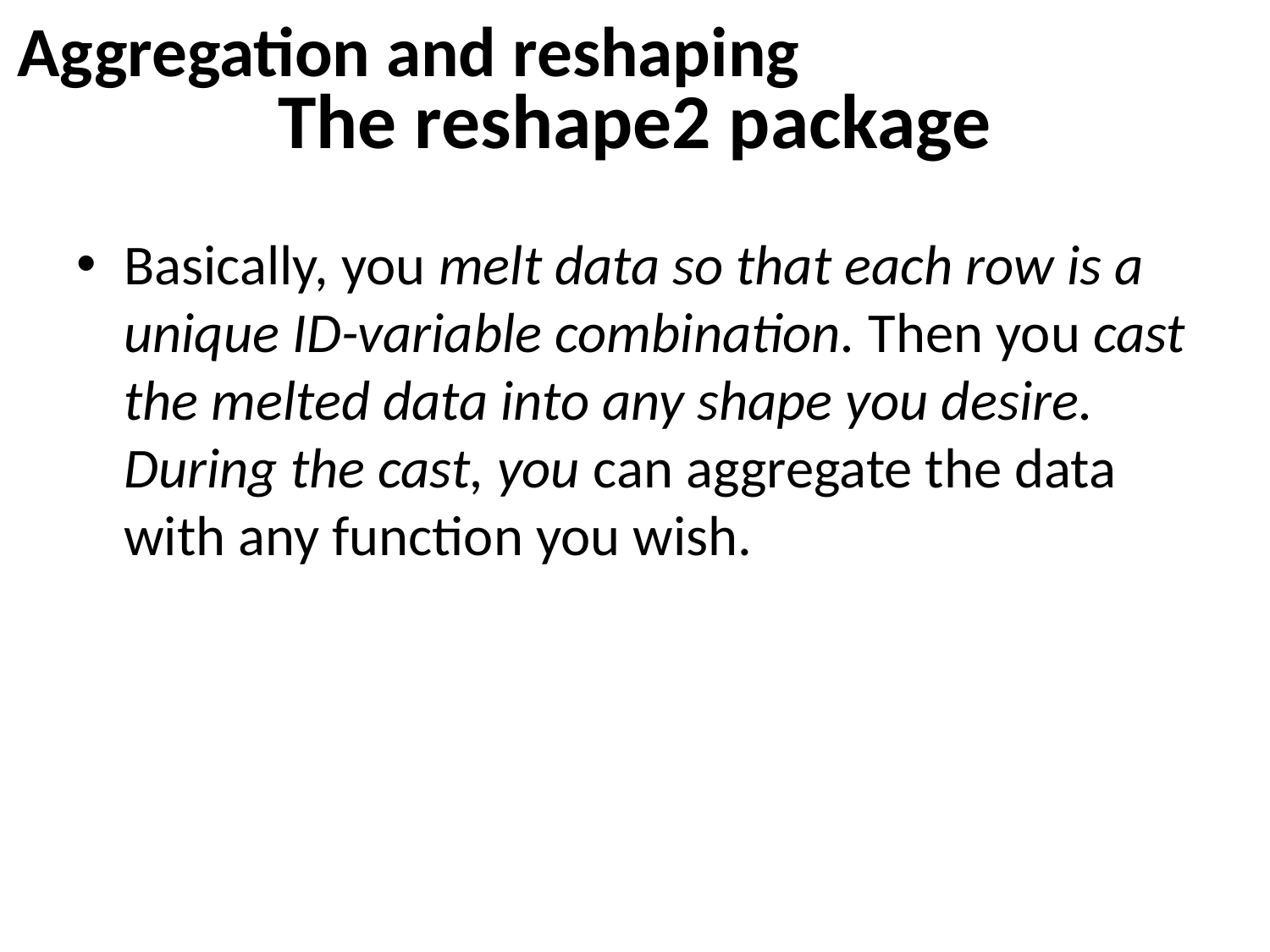

Aggregation and reshaping
# The reshape2 package
Basically, you melt data so that each row is a unique ID-variable combination. Then you cast the melted data into any shape you desire. During the cast, you can aggregate the data with any function you wish.